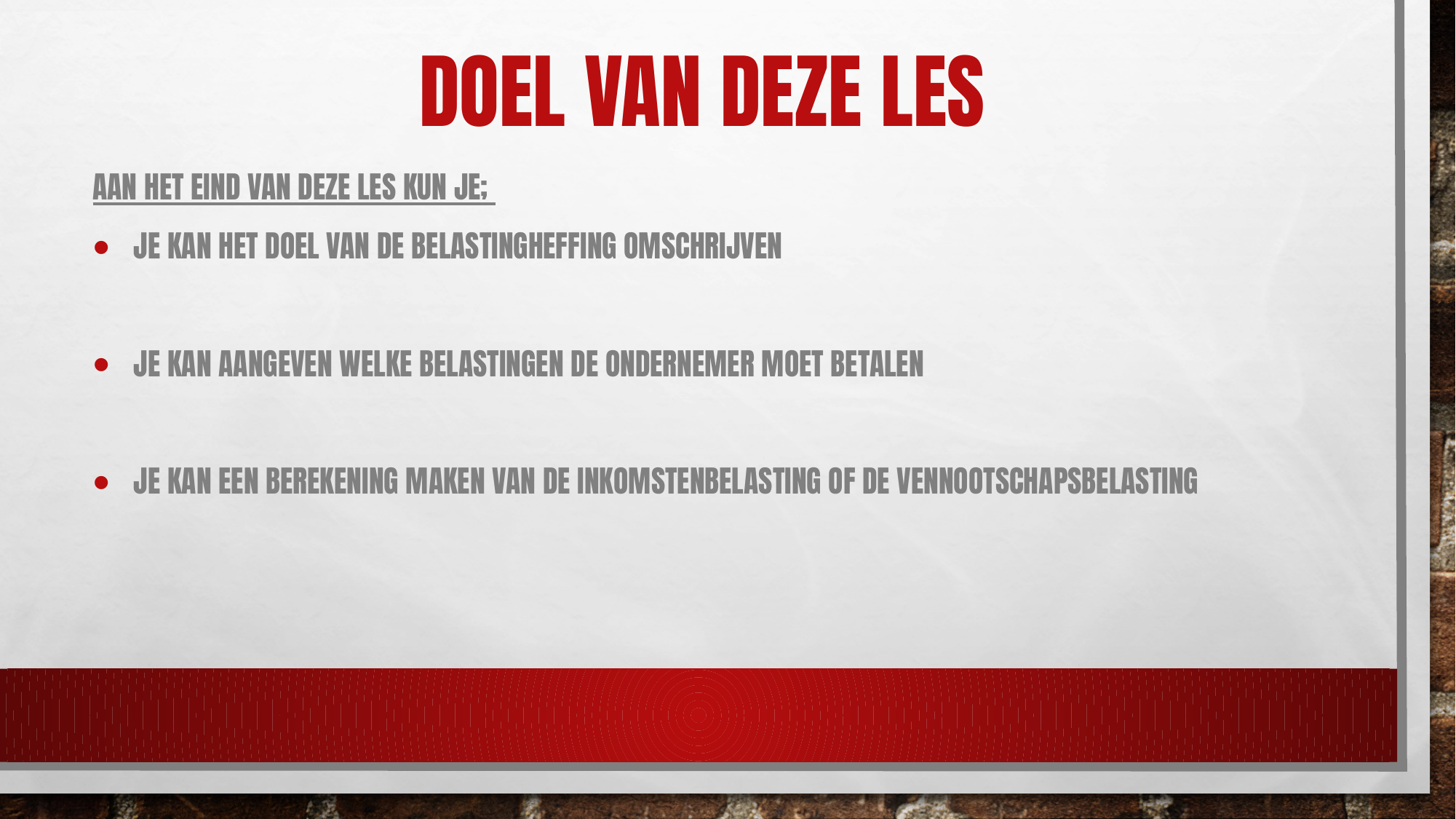

# Doel van deze les
Aan het eind van deze les kun je;
Je kan het doel van de belastingheffing omschrijven

Je kan aangeven welke belastingen de ondernemer moet betalen

Je kan een berekening maken van de inkomstenbelasting of de vennootschapsbelasting